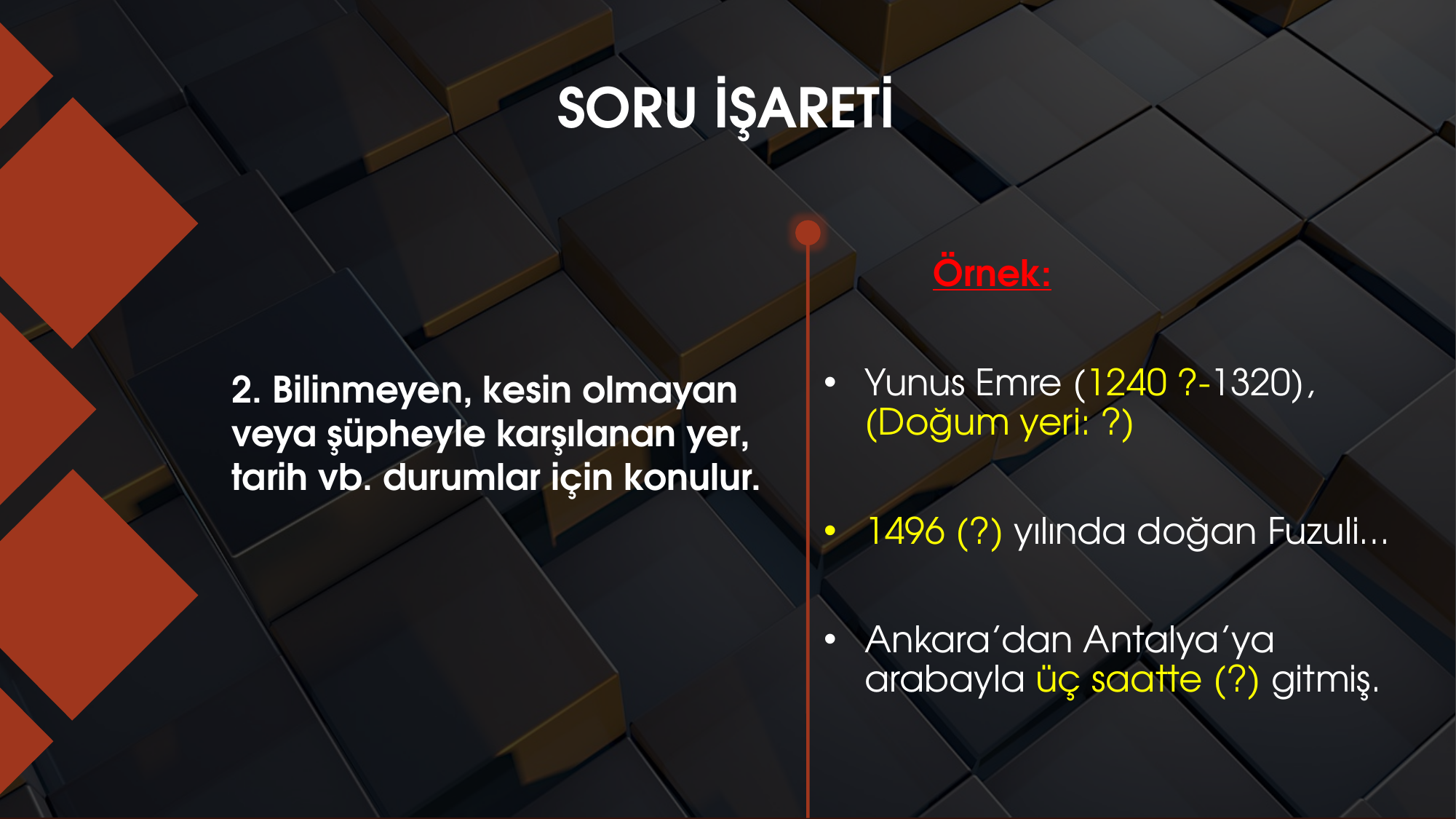

# SORU İŞARETİ

	Örnek:

Yunus Emre (1240 ?-1320), (Doğum yeri: ?)

1496 (?) yılında doğan Fuzuli…

Ankara’dan Antalya’ya arabayla üç saatte (?) gitmiş.

2. Bilinmeyen, kesin olmayan veya şüpheyle karşılanan yer, tarih vb. durumlar için konulur.